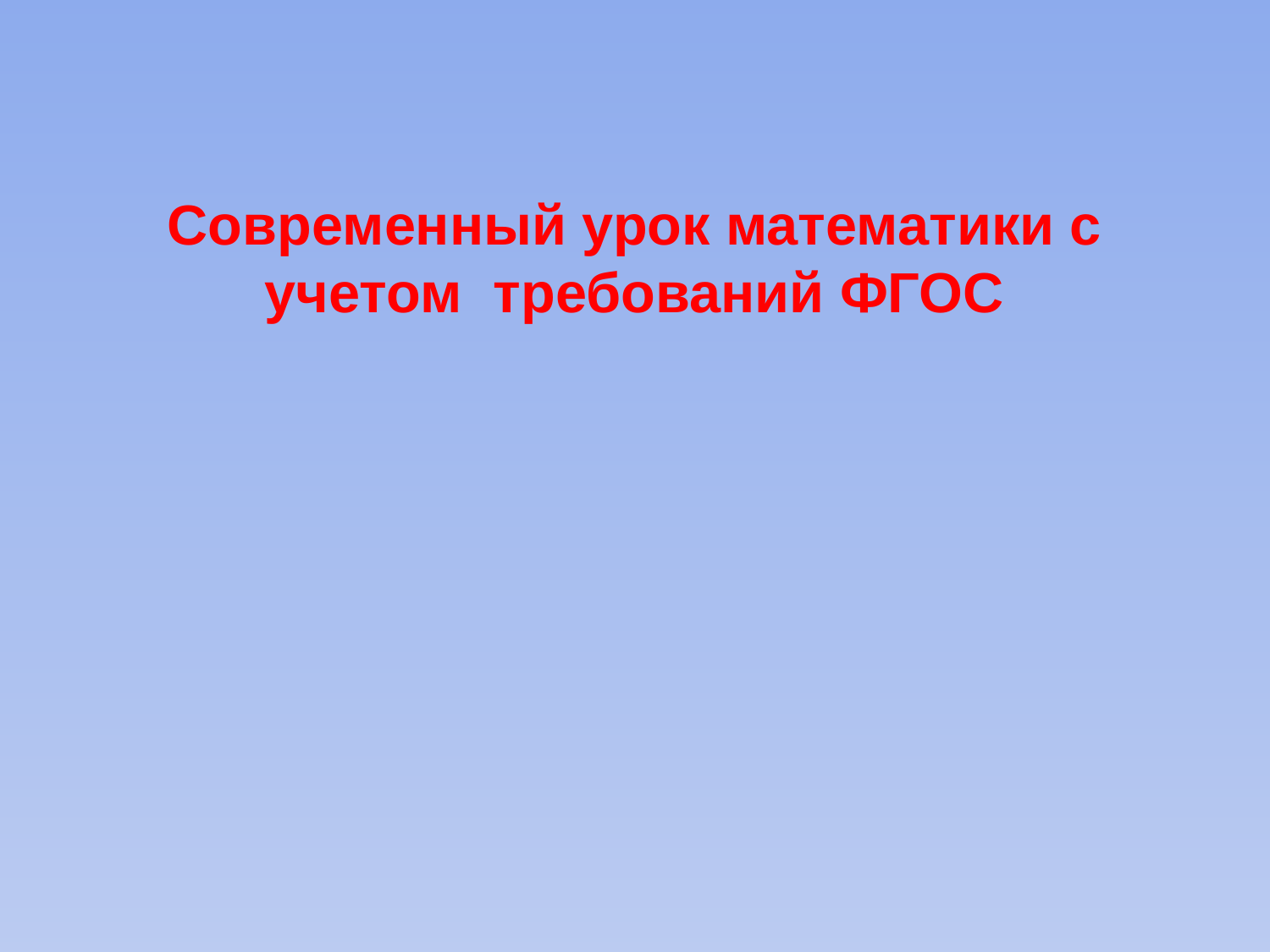

# Современный урок математики с учетом  требований ФГОС